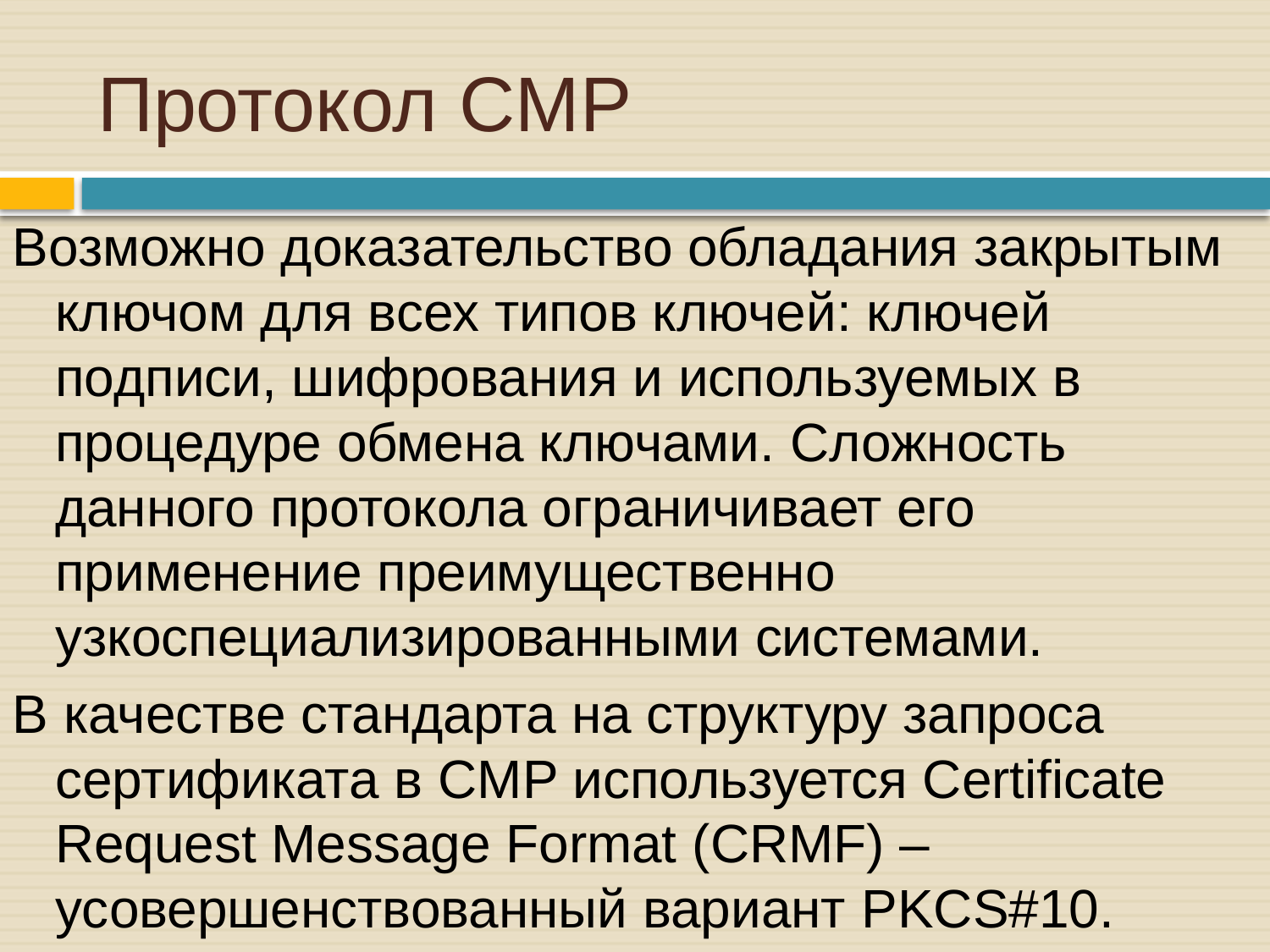

# Протокол CMP
Возможно доказательство обладания закрытым ключом для всех типов ключей: ключей подписи, шифрования и используемых в процедуре обмена ключами. Сложность данного протокола ограничивает его применение преимущественно узкоспециализированными системами.
В качестве стандарта на структуру запроса сертификата в CMP используется Certificate Request Message Format (CRMF) – усовершенствованный вариант PKCS#10.